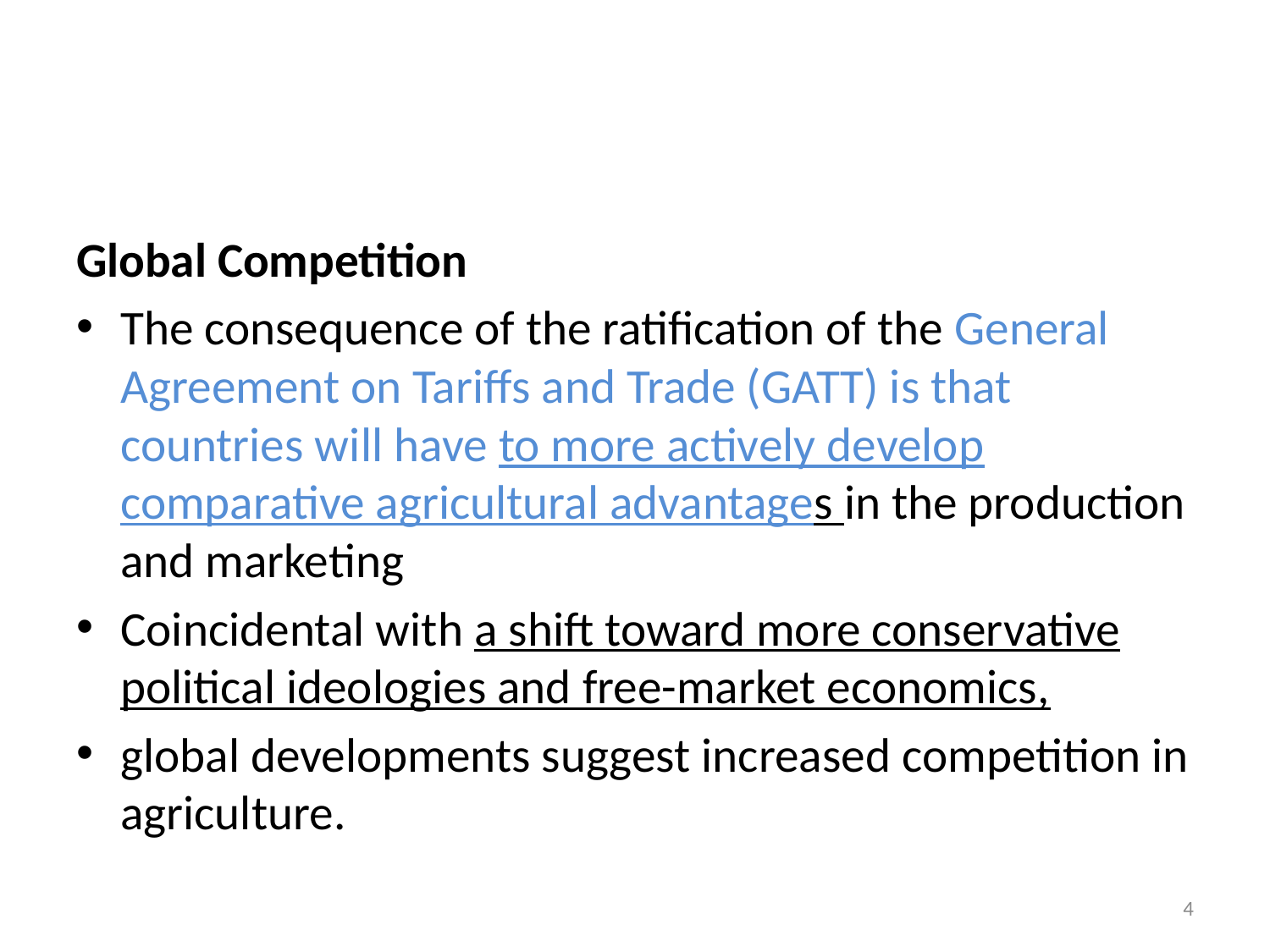

#
Global Competition
The consequence of the ratification of the General Agreement on Tariffs and Trade (GATT) is that countries will have to more actively develop comparative agricultural advantages in the production and marketing
Coincidental with a shift toward more conservative political ideologies and free-market economics,
global developments suggest increased competition in agriculture.
4